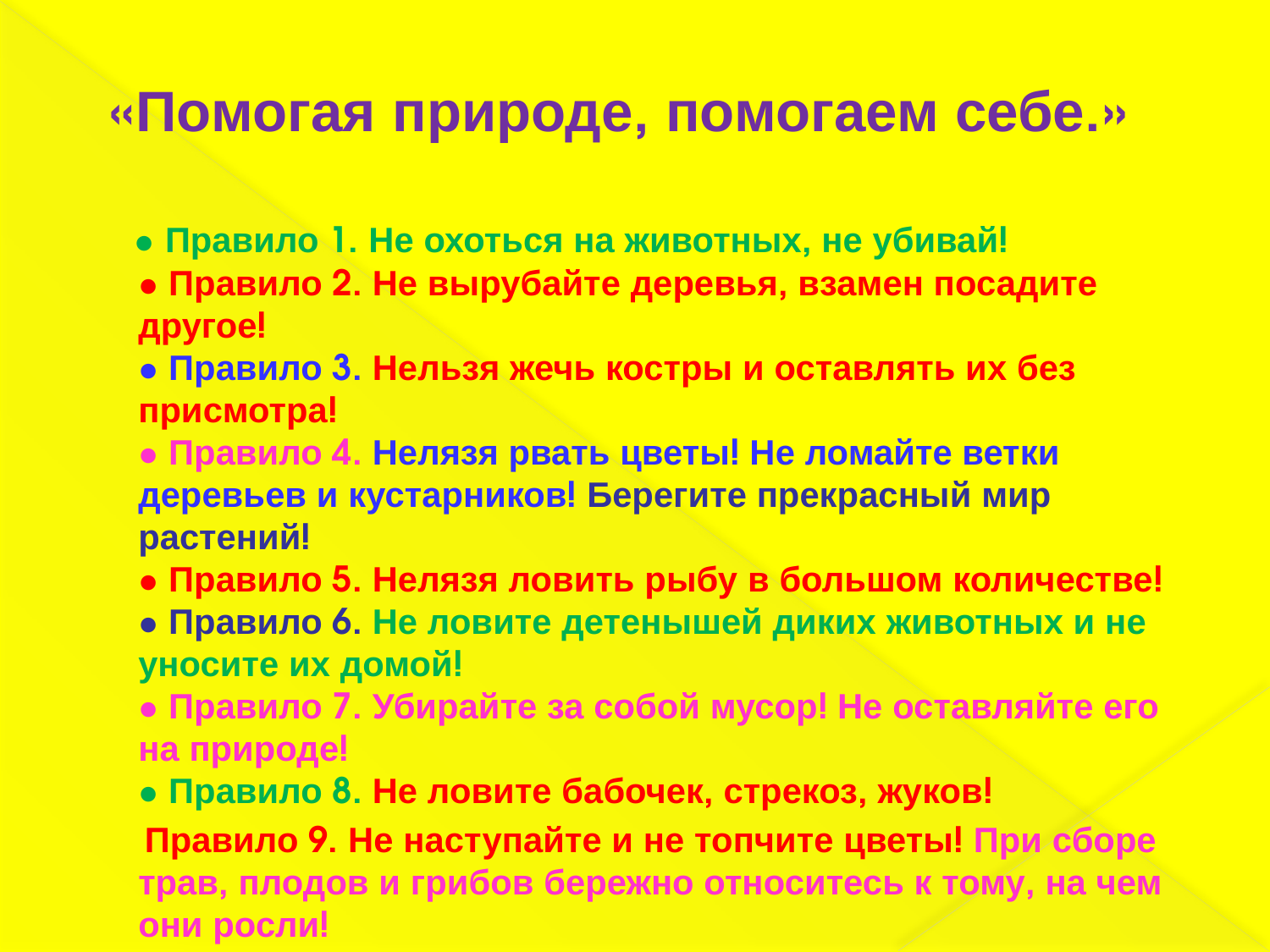

# «Помогая природе, помогаем себе.»
     • Правило 1. Не охоться на животных, не убивай!
• Правило 2. Не вырубайте деревья, взамен посадите другое!
• Правило 3. Нельзя жечь костры и оставлять их без присмотра!
• Правило 4. Нелязя рвать цветы! Не ломайте ветки деревьев и кустарников! Берегите прекрасный мир растений!
• Правило 5. Нелязя ловить рыбу в большом количестве!
• Правило 6. Не ловите детенышей диких животных и не уносите их домой!
• Правило 7. Убирайте за собой мусор! Не оставляйте его на природе!
• Правило 8. Не ловите бабочек, стрекоз, жуков!
      Правило 9. Не наступайте и не топчите цветы! При сборе трав, плодов и грибов бережно относитесь к тому, на чем они росли!
      Правило 10. Берегите почву! Не загрязняйте воду!